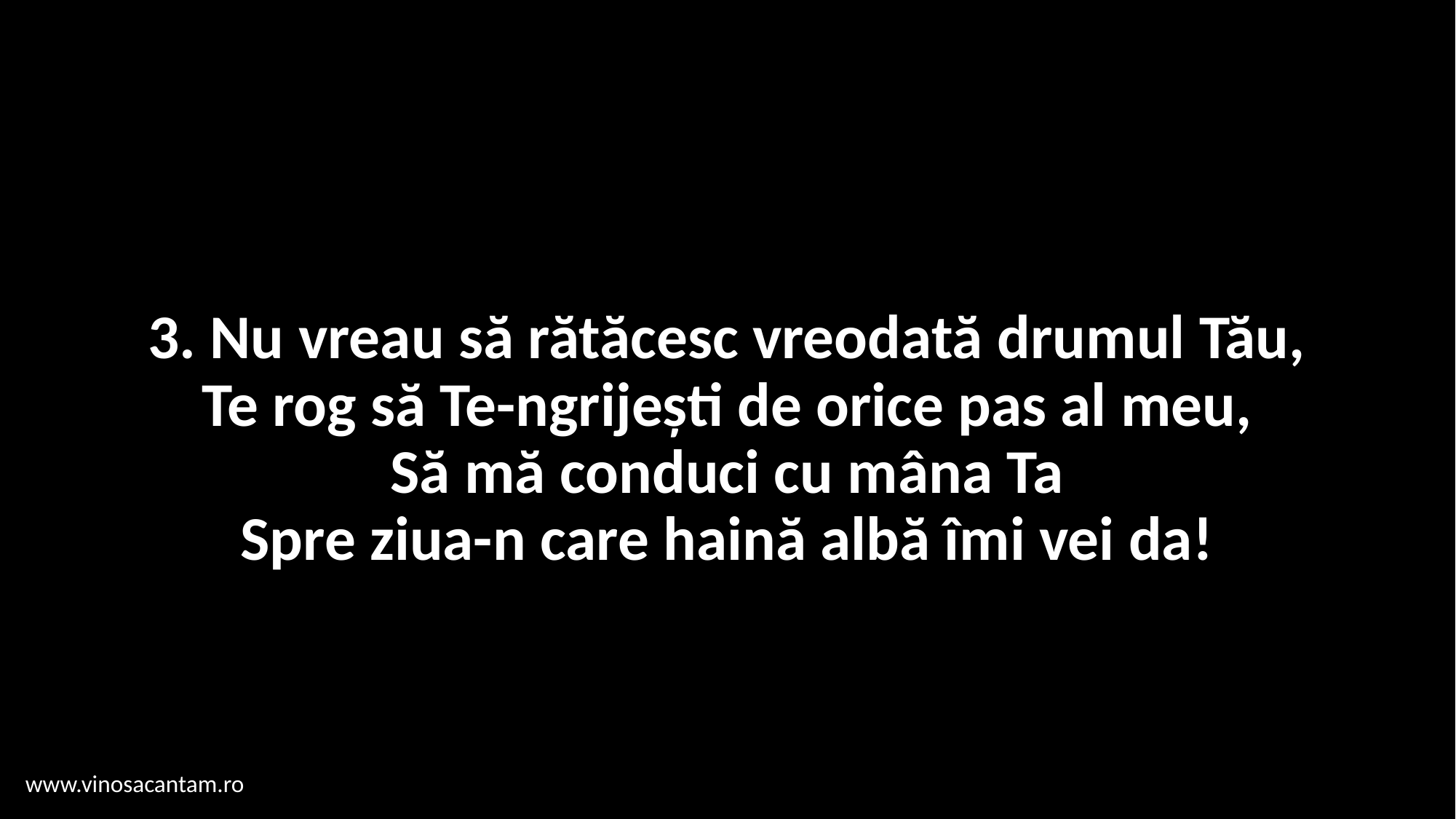

# 3. Nu vreau să rătăcesc vreodată drumul Tău, Te rog să Te-ngrijești de orice pas al meu, Să mă conduci cu mâna Ta Spre ziua-n care haină albă îmi vei da!
www.vinosacantam.ro